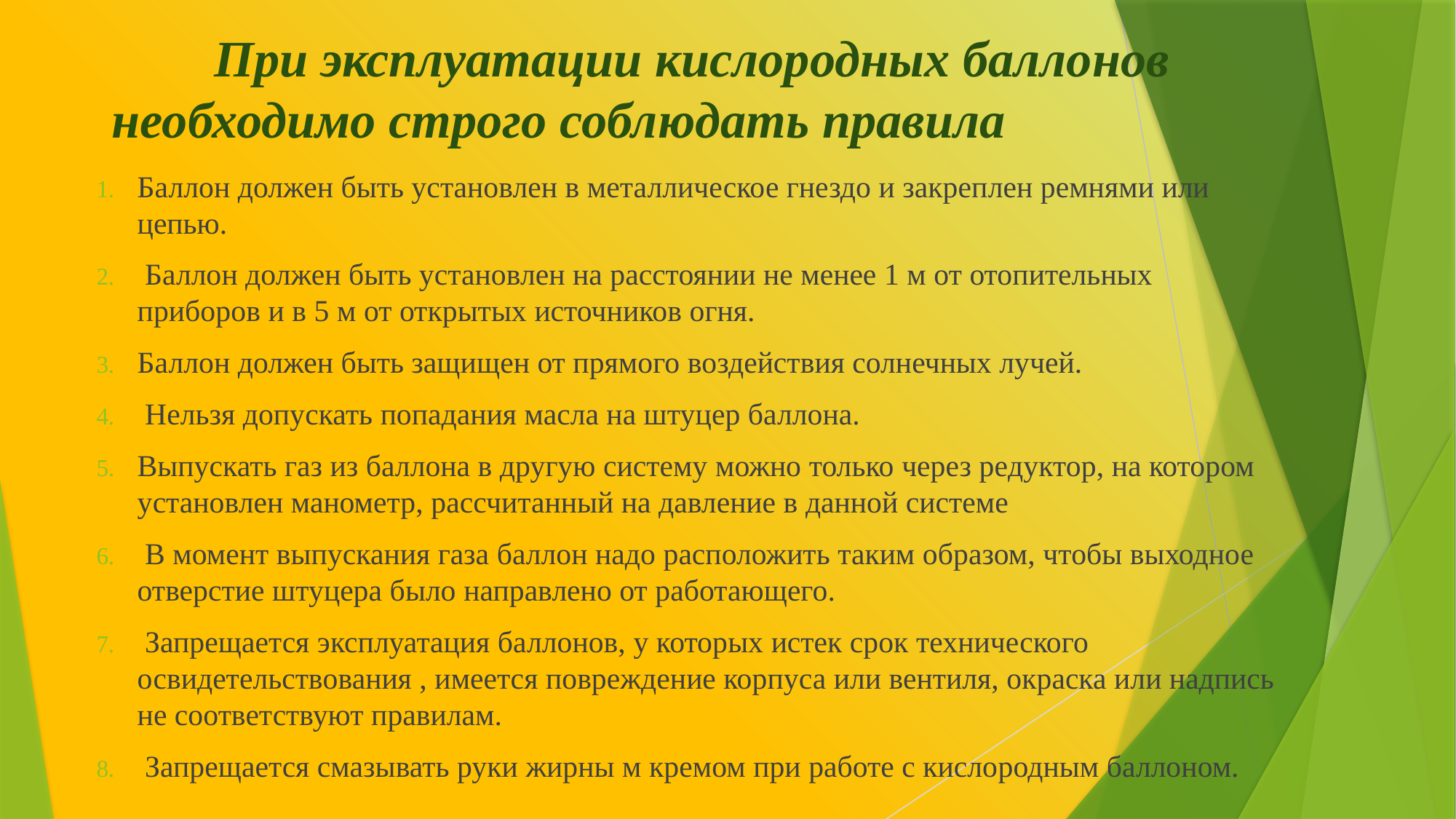

# При эксплуатации кислородных баллонов необходимо строго соблюдать правила
Баллон должен быть установлен в металлическое гнездо и закреп­лен ремнями или цепью.
 Баллон должен быть установлен на расстоянии не менее 1 м от отопительных приборов и в 5 м от открытых источников огня.
Баллон должен быть защищен от прямого воздействия солнечных лучей.
 Нельзя допускать попадания масла на штуцер баллона.
Выпускать газ из баллона в другую систему можно только через ре­дуктор, на котором установлен манометр, рассчитанный на давление в данной системе
 В момент выпускания газа баллон надо расположить таким образом, чтобы выходное отверстие штуцера было направлено от работающего.
 Запрещается эксплуатация баллонов, у которых истек срок технического освидетельствования , имеется повреждение корпуса или вентиля, окраска или надпись не соответствуют правилам.
 Запрещается смазывать руки жирны м кремом при работе с кисло­родным баллоном.